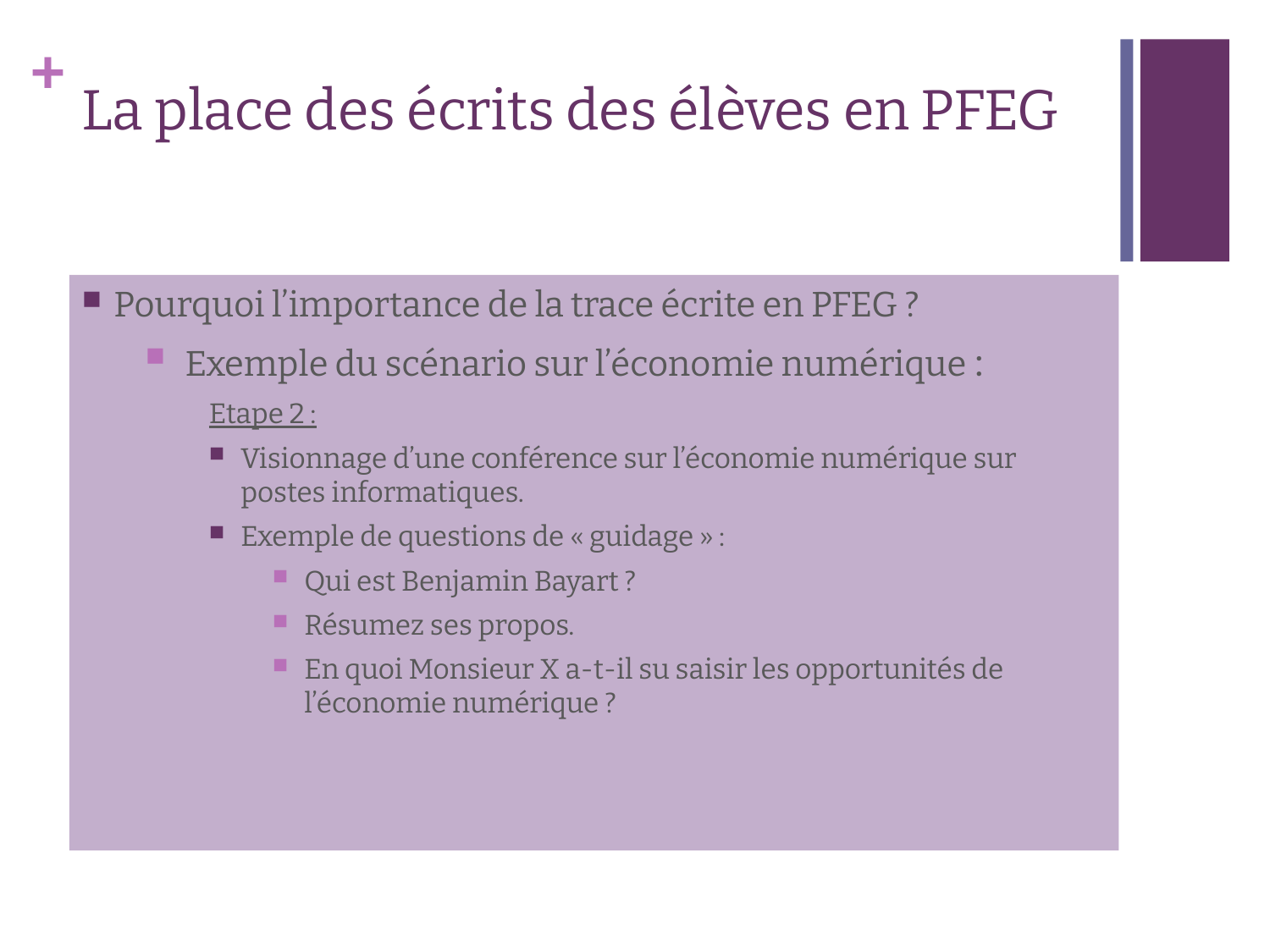

La place des écrits des élèves en PFEG
Pourquoi l’importance de la trace écrite en PFEG ?
Exemple du scénario sur l’économie numérique :
Etape 2 :
Visionnage d’une conférence sur l’économie numérique sur postes informatiques.
Exemple de questions de « guidage » :
Qui est Benjamin Bayart ?
Résumez ses propos.
En quoi Monsieur X a-t-il su saisir les opportunités de l’économie numérique ?